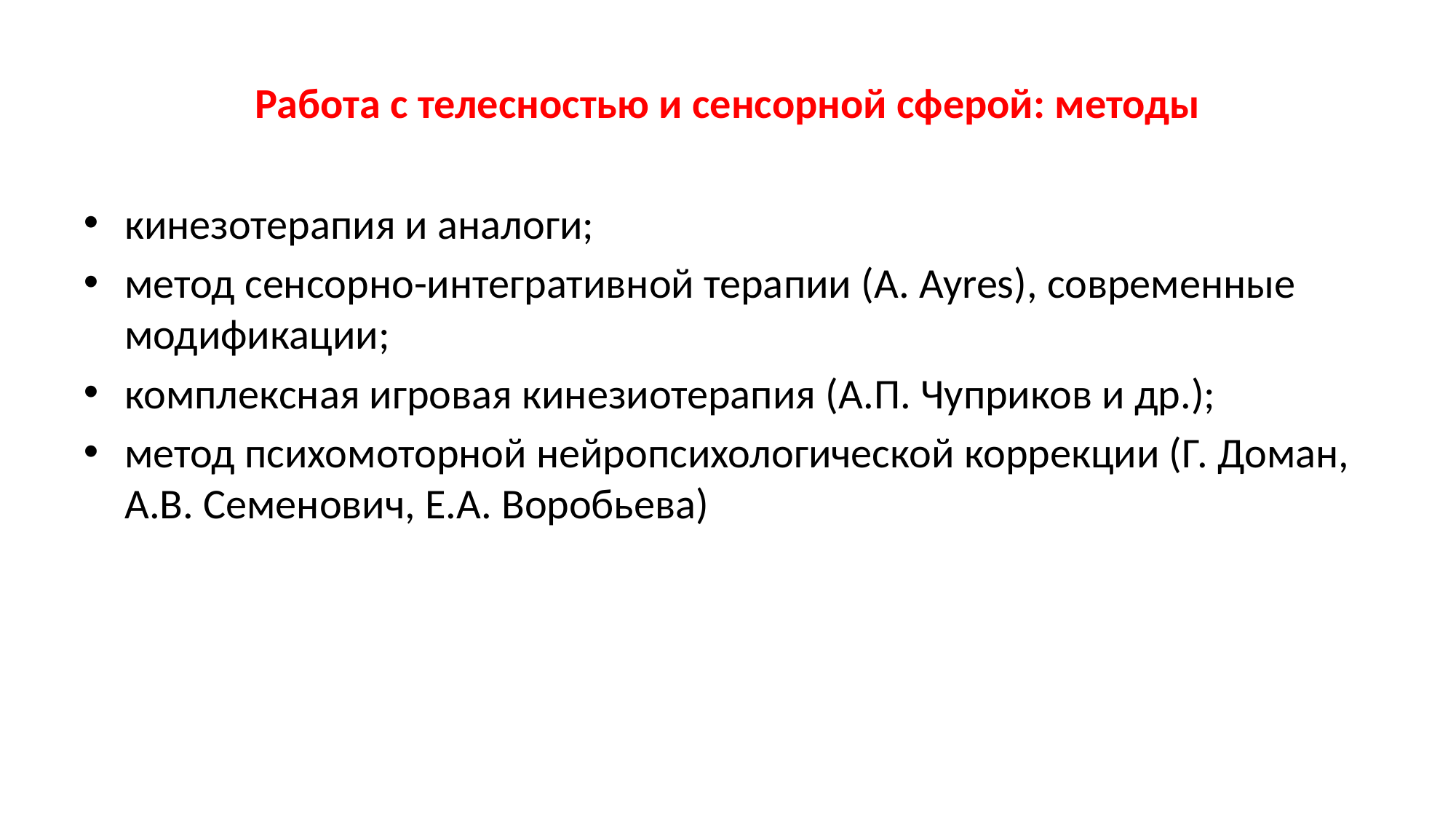

# Работа с телесностью и сенсорной сферой: методы
кинезотерапия и аналоги;
метод сенсорно-интегративной терапии (A. Ayres), современные модификации;
комплексная игровая кинезиотерапия (А.П. Чуприков и др.);
метод психомоторной нейропсихологической коррекции (Г. Доман, А.В. Семенович, Е.А. Воробьева)